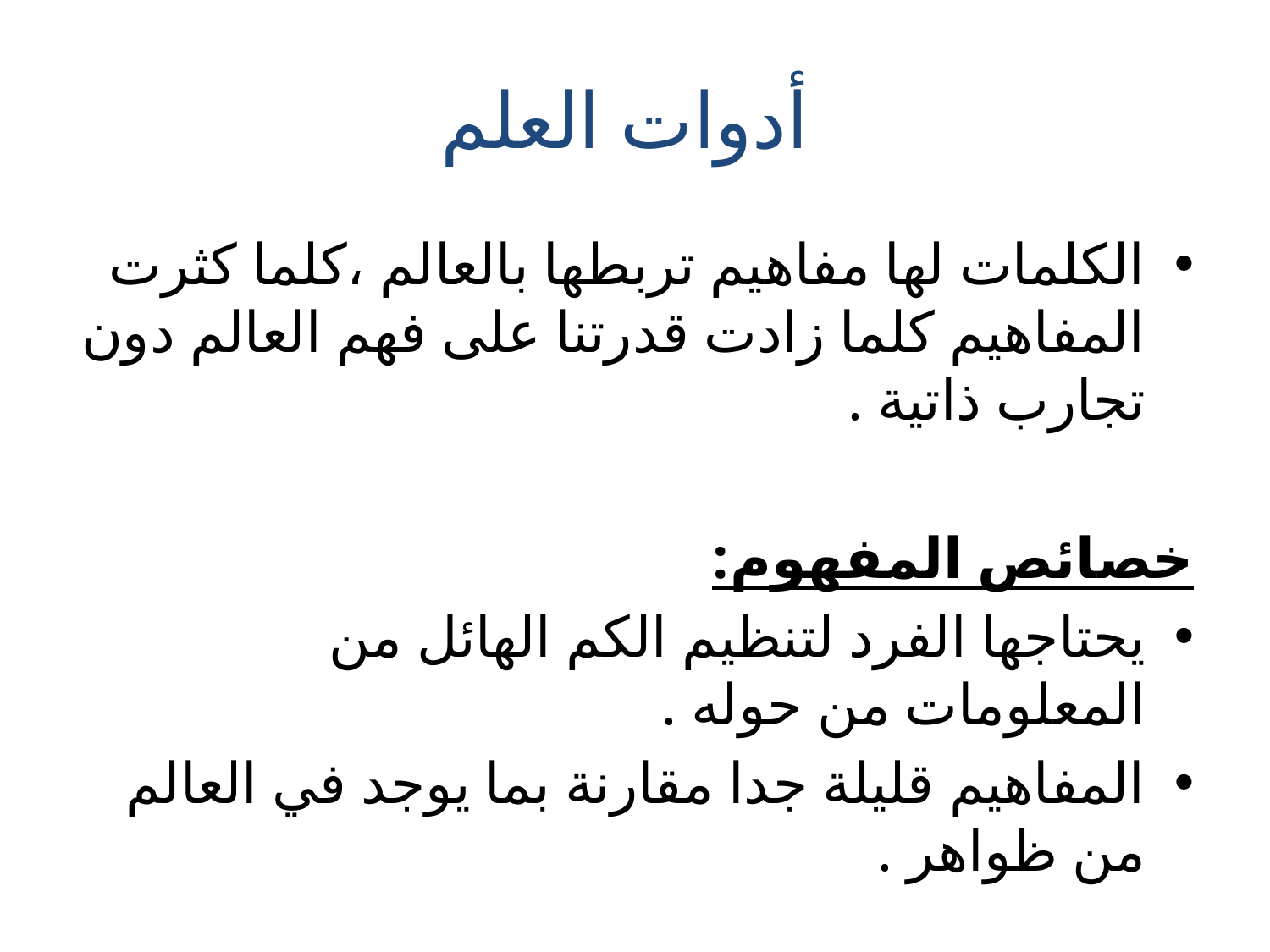

# أدوات العلم
الكلمات لها مفاهيم تربطها بالعالم ،كلما كثرت المفاهيم كلما زادت قدرتنا على فهم العالم دون تجارب ذاتية .

خصائص المفهوم:
يحتاجها الفرد لتنظيم الكم الهائل من المعلومات من حوله .
المفاهيم قليلة جدا مقارنة بما يوجد في العالم من ظواهر .